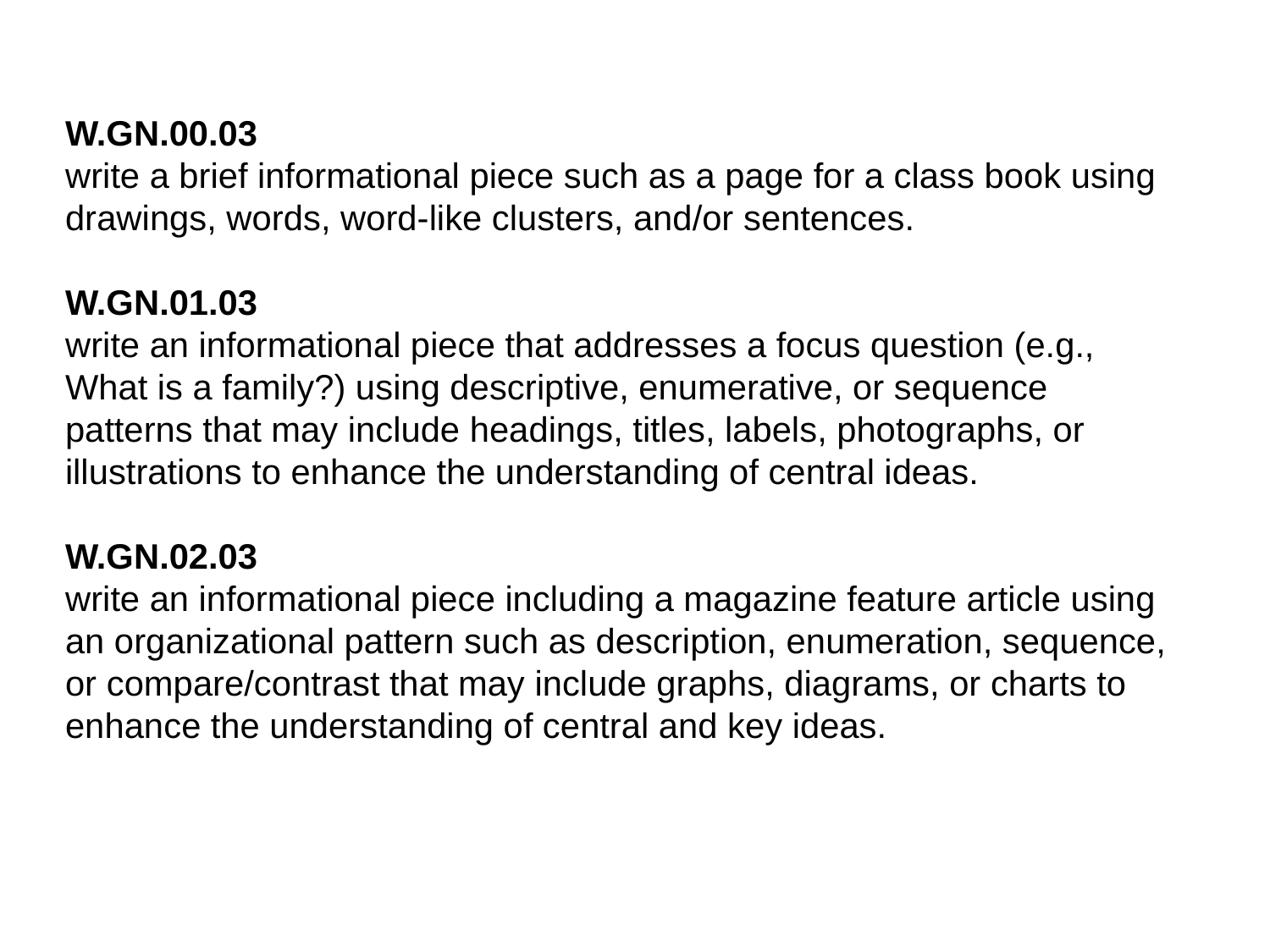

W.GN.00.03
write a brief informational piece such as a page for a class book using drawings, words, word-like clusters, and/or sentences.

W.GN.01.03
write an informational piece that addresses a focus question (e.g., What is a family?) using descriptive, enumerative, or sequence patterns that may include headings, titles, labels, photographs, or illustrations to enhance the understanding of central ideas.

W.GN.02.03
write an informational piece including a magazine feature article using an organizational pattern such as description, enumeration, sequence, or compare/contrast that may include graphs, diagrams, or charts to enhance the understanding of central and key ideas.